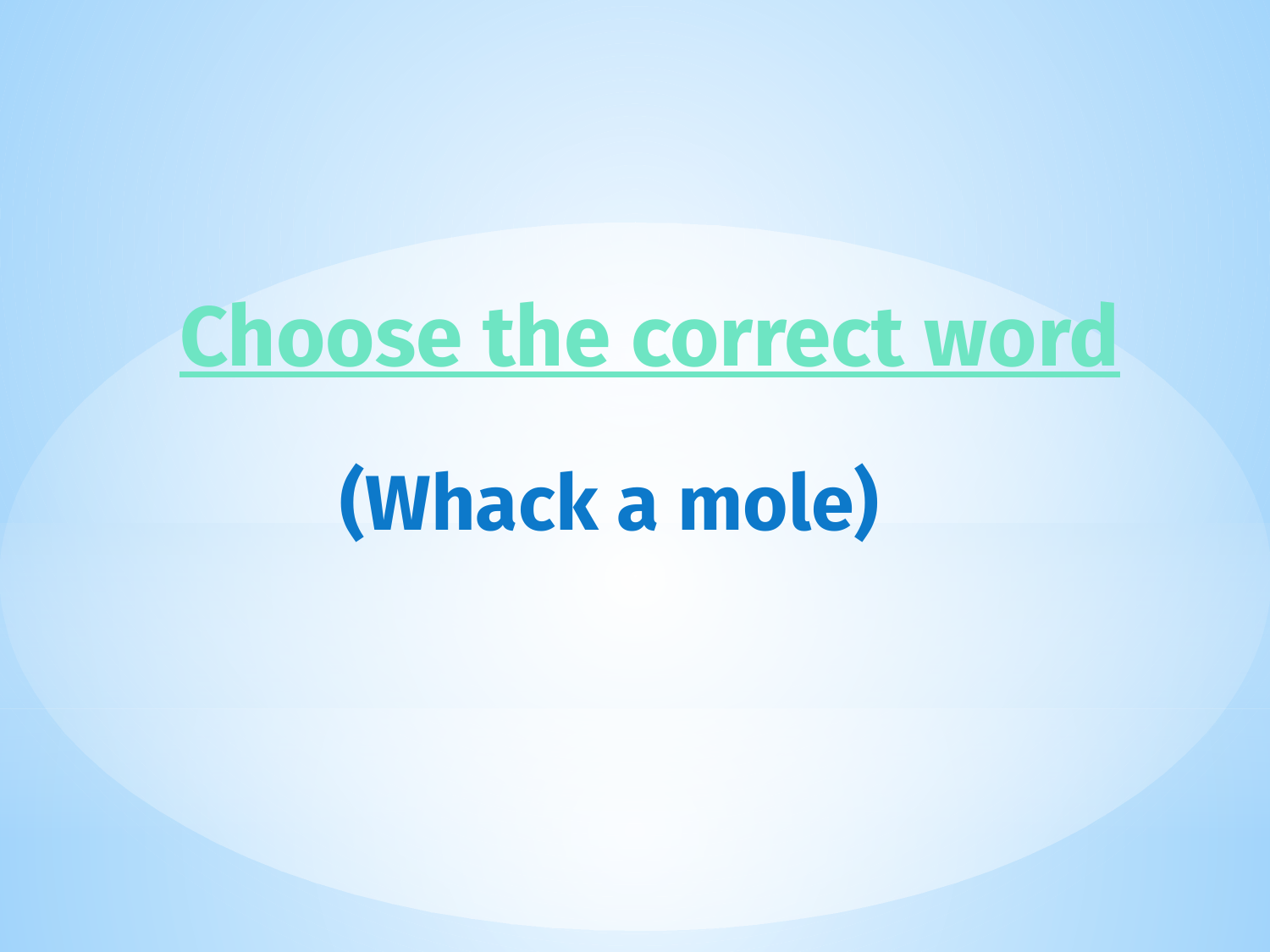

Choose the correct word
(Whack a mole)